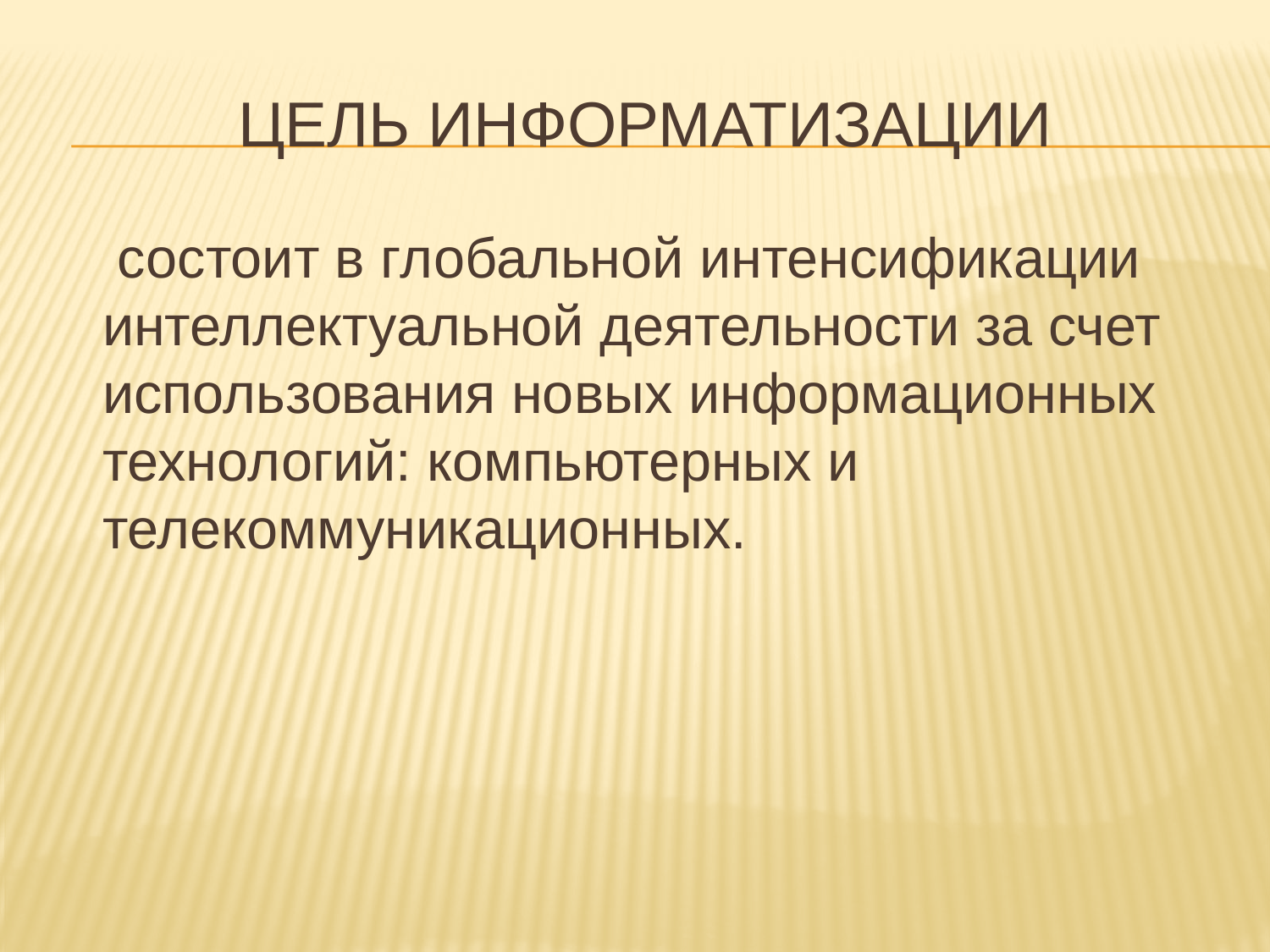

# Цель информатизации
    состоит в глобальной интенсификации интеллектуальной деятельности за счет использования новых информационных технологий: компьютерных и телекоммуникационных.